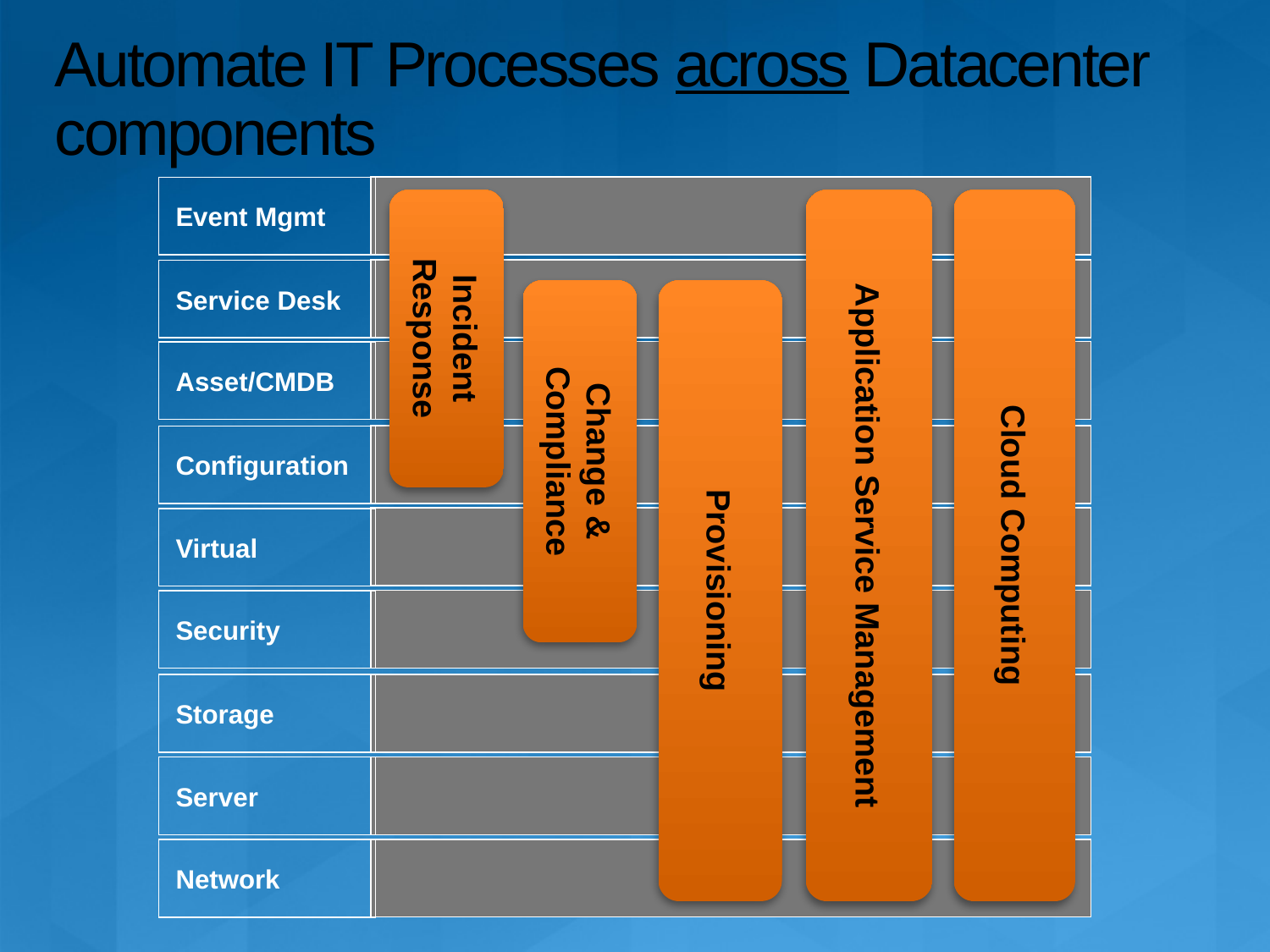

# Automate IT Processes across Datacenter components

Event Mgmt
Incident Response
Application Service Management
Cloud Computing

Service Desk
Change & Compliance
Provisioning

Asset/CMDB

Configuration

Virtual

Security

Storage

Server

Network